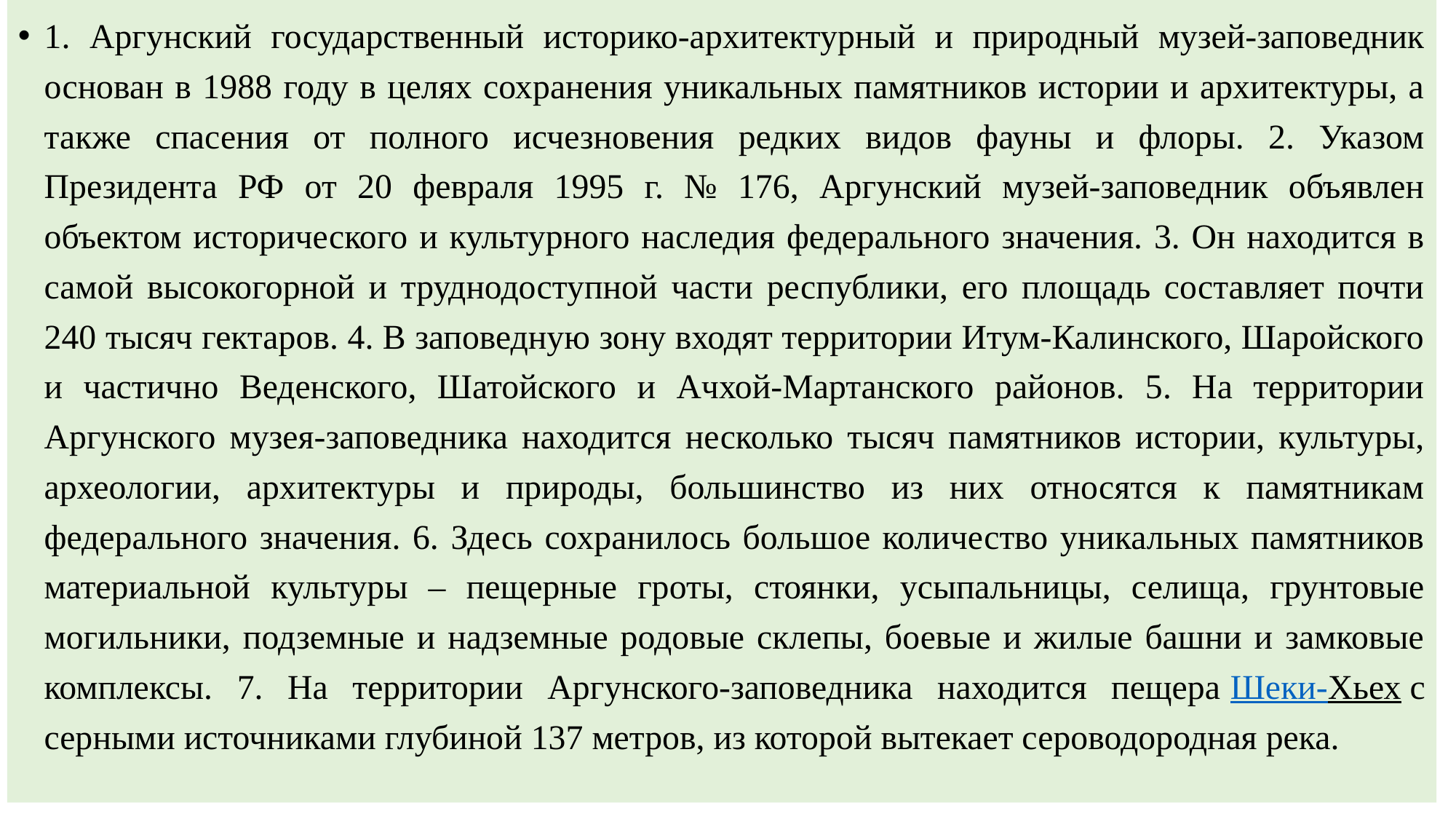

1. Аргунский государственный историко-архитектурный и природный музей-заповедник основан в 1988 году в целях сохранения уникальных памятников истории и архитектуры, а также спасения от полного исчезновения редких видов фауны и флоры. 2. Указом Президента РФ от 20 февраля 1995 г. № 176, Аргунский музей-заповедник объявлен объектом исторического и культурного наследия федерального значения. 3. Он находится в самой высокогорной и труднодоступной части республики, его площадь составляет почти 240 тысяч гектаров. 4. В заповедную зону входят территории Итум-Калинского, Шаройского и частично Веденского, Шатойского и Ачхой-Мартанского районов. 5. На территории Аргунского музея-заповедника находится несколько тысяч памятников истории, культуры, археологии, архитектуры и природы, большинство из них относятся к памятникам федерального значения. 6. Здесь сохранилось большое количество уникальных памятников материальной культуры – пещерные гроты, стоянки, усыпальницы, селища, грунтовые могильники, подземные и надземные родовые склепы, боевые и жилые башни и замковые комплексы. 7. На территории Аргунского-заповедника находится пещера Шеки-Хьех с серными источниками глубиной 137 метров, из которой вытекает сероводородная река.